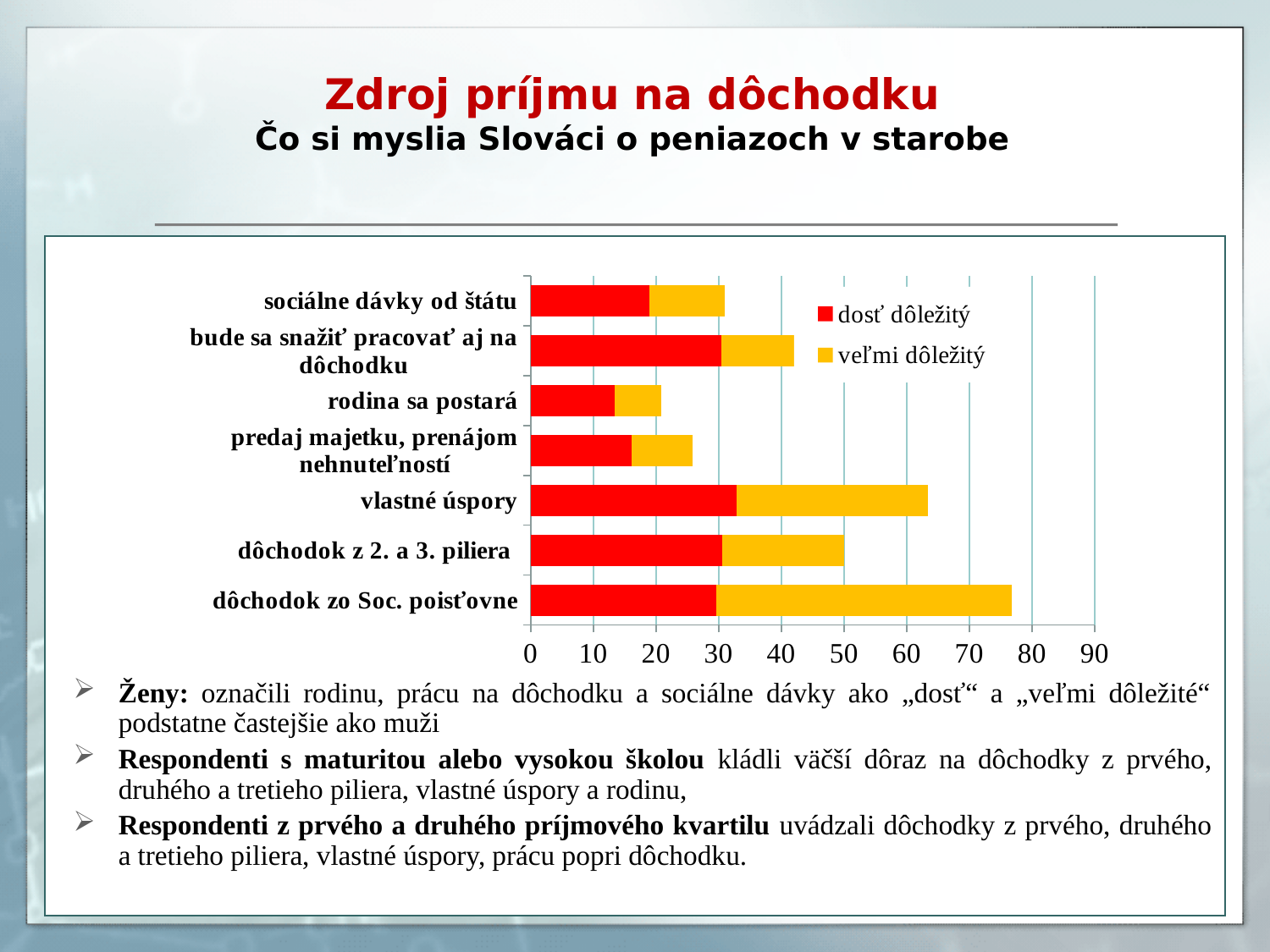

# Zdroj príjmu na dôchodku Čo si myslia Slováci o peniazoch v starobe

Ženy: označili rodinu, prácu na dôchodku a sociálne dávky ako „dosť“ a „veľmi dôležité“ podstatne častejšie ako muži
Respondenti s maturitou alebo vysokou školou kládli väčší dôraz na dôchodky z prvého, druhého a tretieho piliera, vlastné úspory a rodinu,
Respondenti z prvého a druhého príjmového kvartilu uvádzali dôchodky z prvého, druhého a tretieho piliera, vlastné úspory, prácu popri dôchodku.

### Chart

| Category | dosť dôležitý | veľmi dôležitý |
|---|---|---|
| dôchodok zo Soc. poisťovne | 29.6 | 47.1 |
| dôchodok z 2. a 3. piliera  | 30.6 | 19.4 |
| vlastné úspory | 32.9 | 30.5 |
| predaj majetku, prenájom nehnuteľností | 16.1 | 9.7 |
| rodina sa postará | 13.4 | 7.4 |
| bude sa snažiť pracovať aj na dôchodku | 30.5 | 12.6 |
| sociálne dávky od štátu | 18.9 | 12.1 |